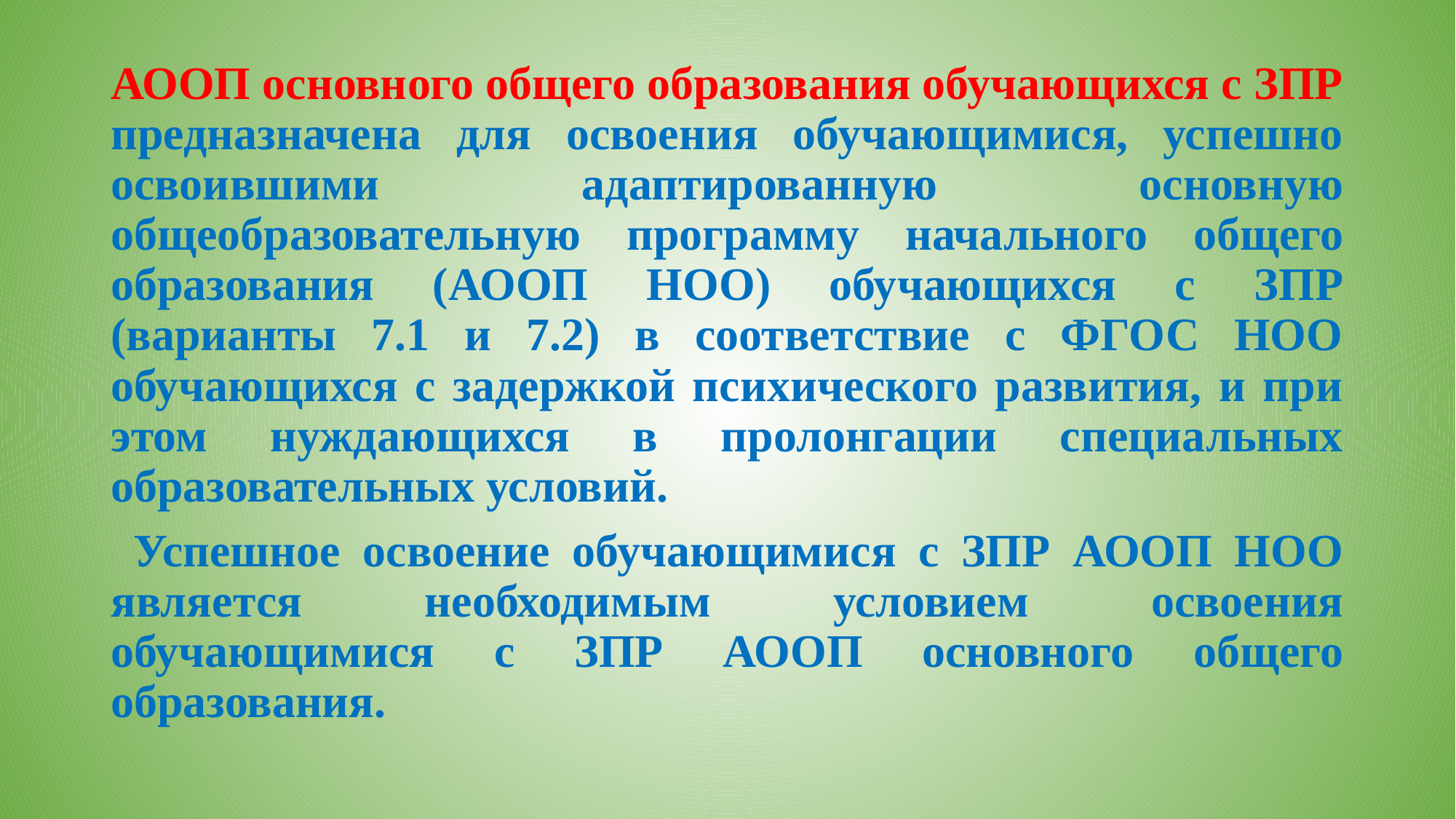

АООП основного общего образования обучающихся с ЗПР предназначена для освоения обучающимися, успешно освоившими адаптированную основную общеобразовательную программу начального общего образования (АООП НОО) обучающихся с ЗПР (варианты 7.1 и 7.2) в соответствие с ФГОС НОО обучающихся с задержкой психического развития, и при этом нуждающихся в пролонгации специальных образовательных условий.
 Успешное освоение обучающимися с ЗПР АООП НОО является необходимым условием освоения обучающимися с ЗПР АООП основного общего образования.